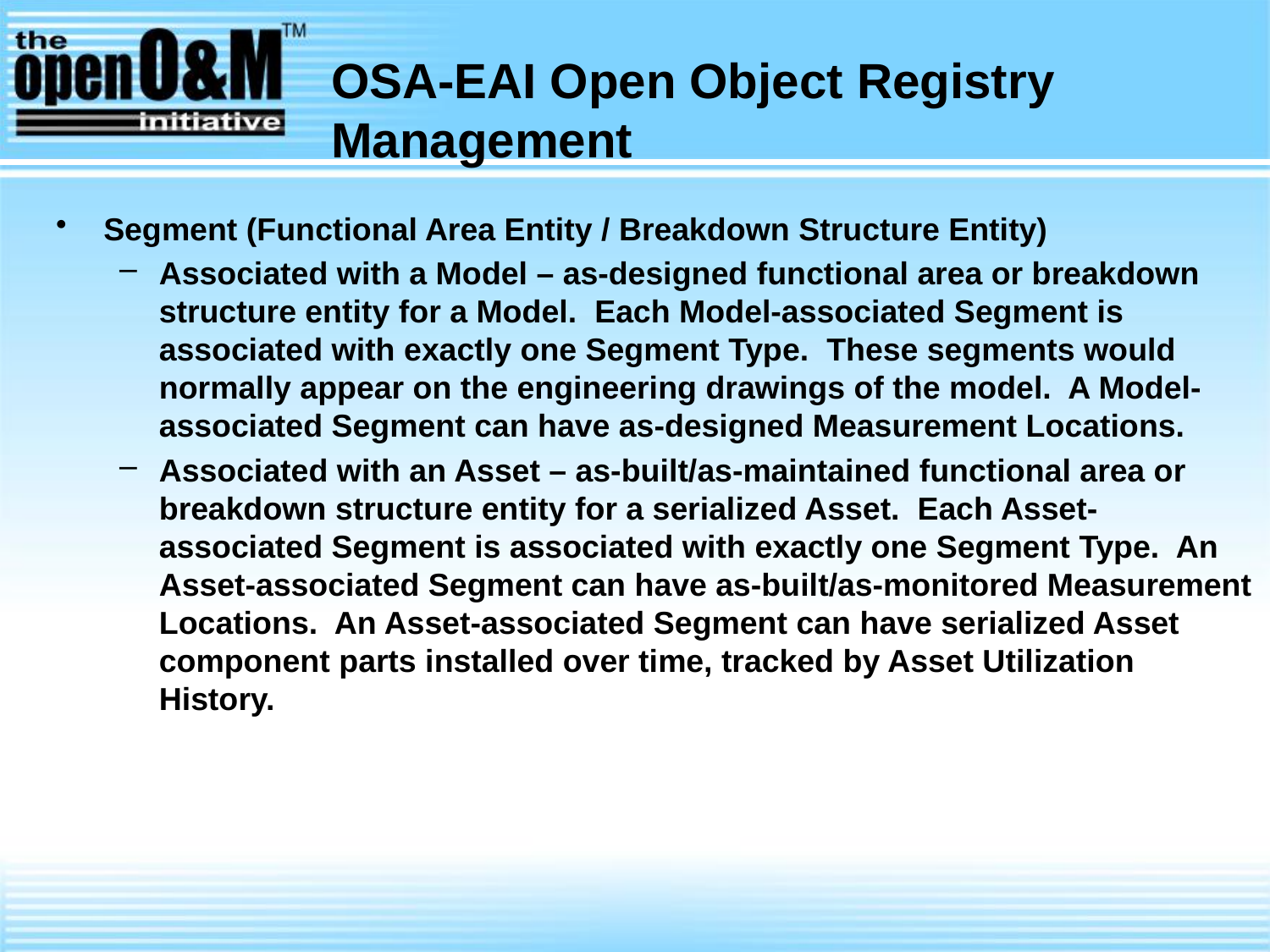

# OSA-EAI Open Object Registry Management
Segment (Functional Area Entity / Breakdown Structure Entity)
Associated with a Model – as-designed functional area or breakdown structure entity for a Model.  Each Model-associated Segment is associated with exactly one Segment Type.  These segments would normally appear on the engineering drawings of the model.  A Model-associated Segment can have as-designed Measurement Locations.
Associated with an Asset – as-built/as-maintained functional area or breakdown structure entity for a serialized Asset.  Each Asset-associated Segment is associated with exactly one Segment Type.  An Asset-associated Segment can have as-built/as-monitored Measurement Locations.  An Asset-associated Segment can have serialized Asset component parts installed over time, tracked by Asset Utilization History.